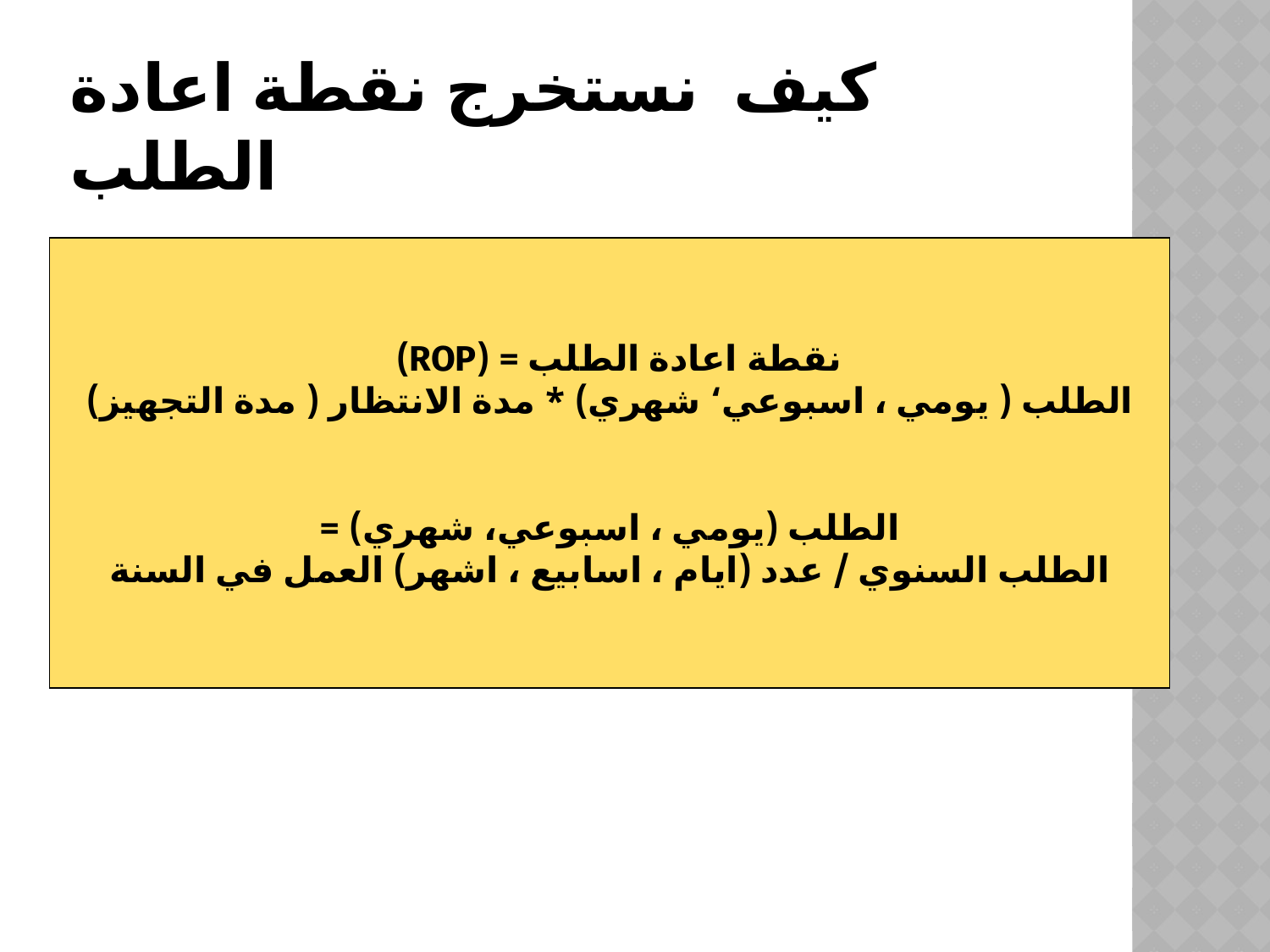

# كيف  نستخرج نقطة اعادة الطلب

نقطة اعادة الطلب = (ROP)
الطلب ( يومي ، اسبوعي‘ شهري) * مدة الانتظار ( مدة التجهيز)

الطلب (يومي ، اسبوعي، شهري) =
الطلب السنوي / عدد (ايام ، اسابيع ، اشهر) العمل في السنة